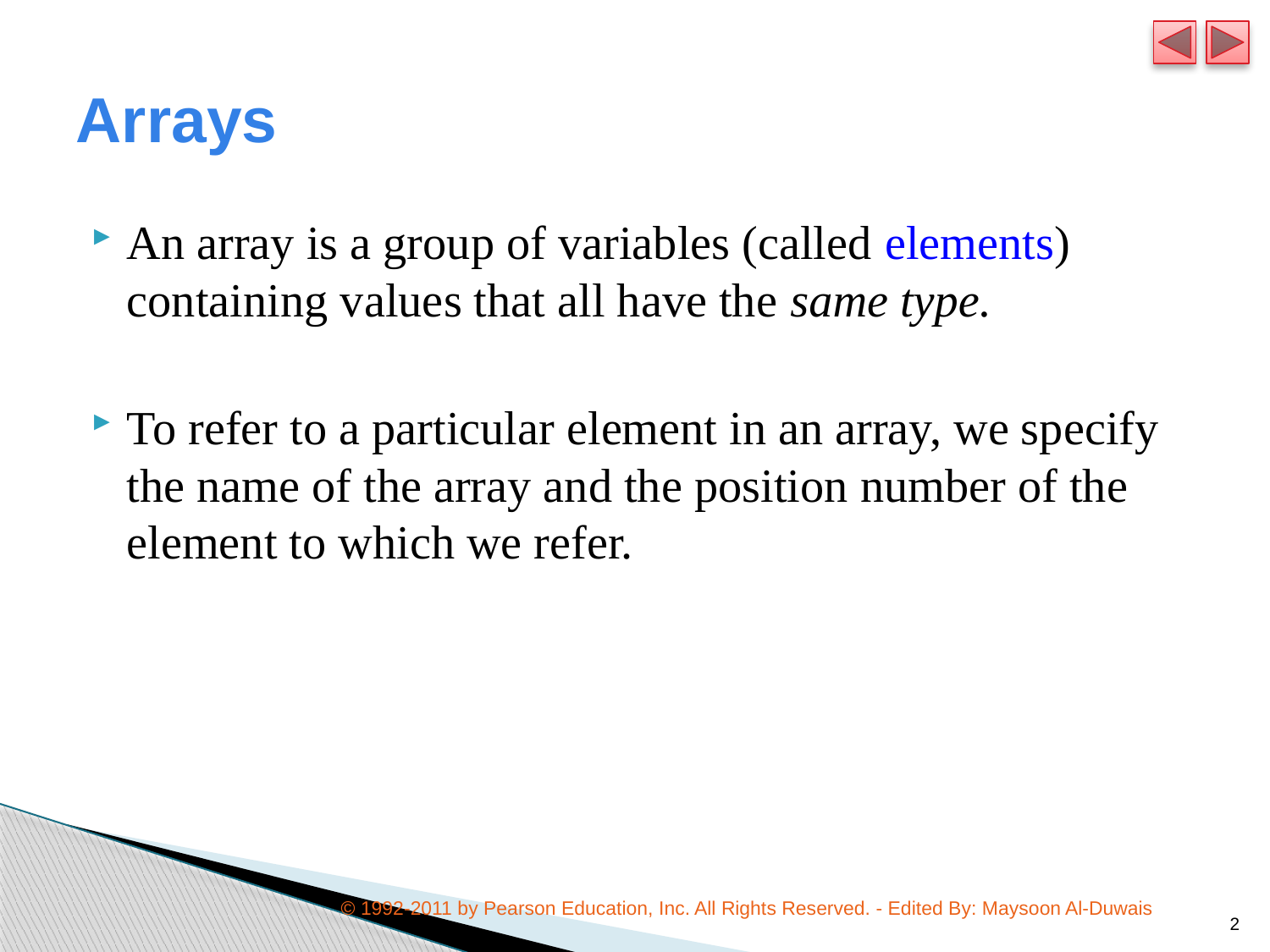

# Arrays
An array is a group of variables (called elements) containing values that all have the same type.

To refer to a particular element in an array, we specify the name of the array and the position number of the element to which we refer.
© 1992-2011 by Pearson Education, Inc. All Rights Reserved. - Edited By: Maysoon Al-Duwais
2